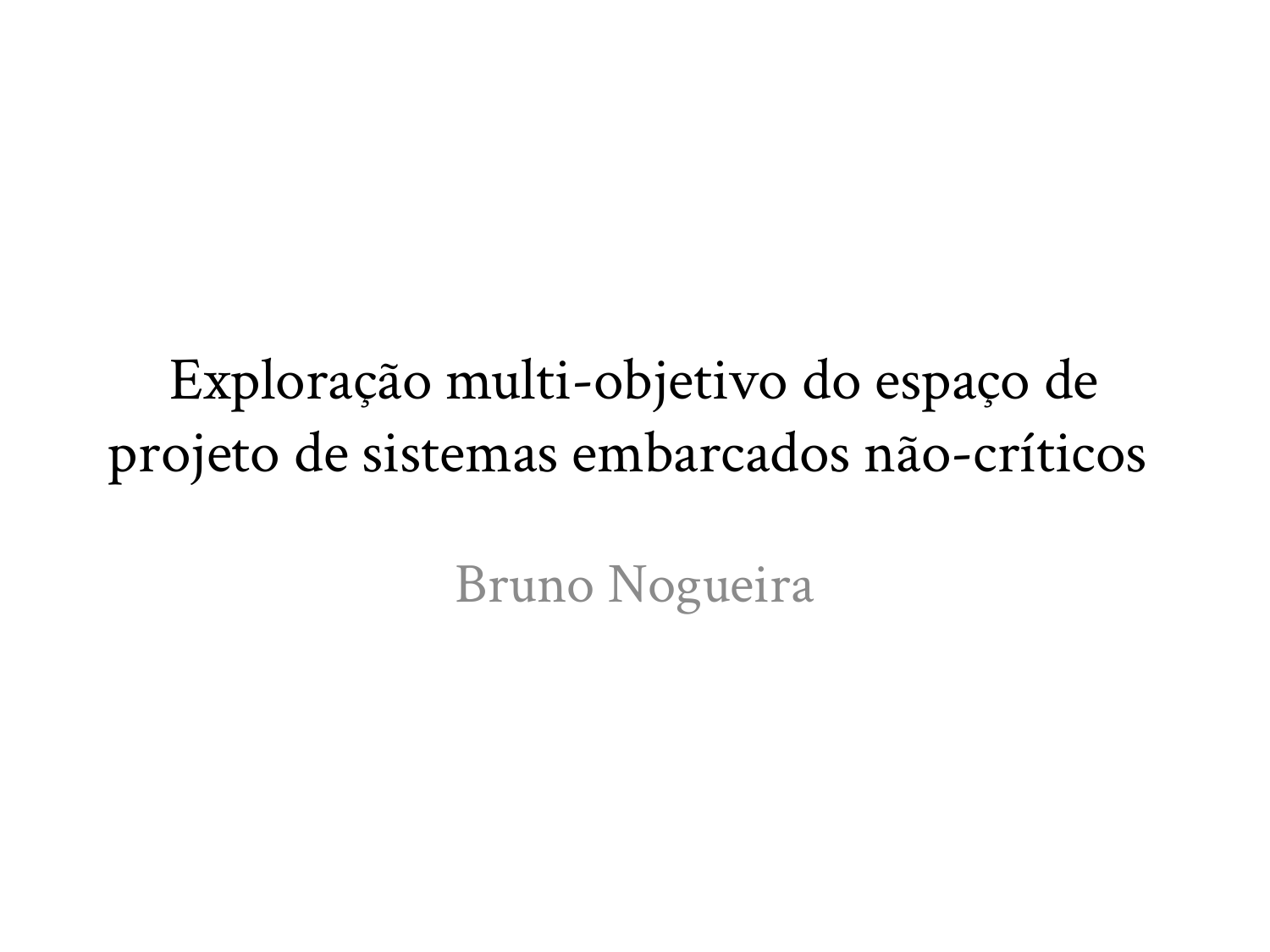

# Exploração multi-objetivo do espaço de projeto de sistemas embarcados não-críticos
Bruno Nogueira